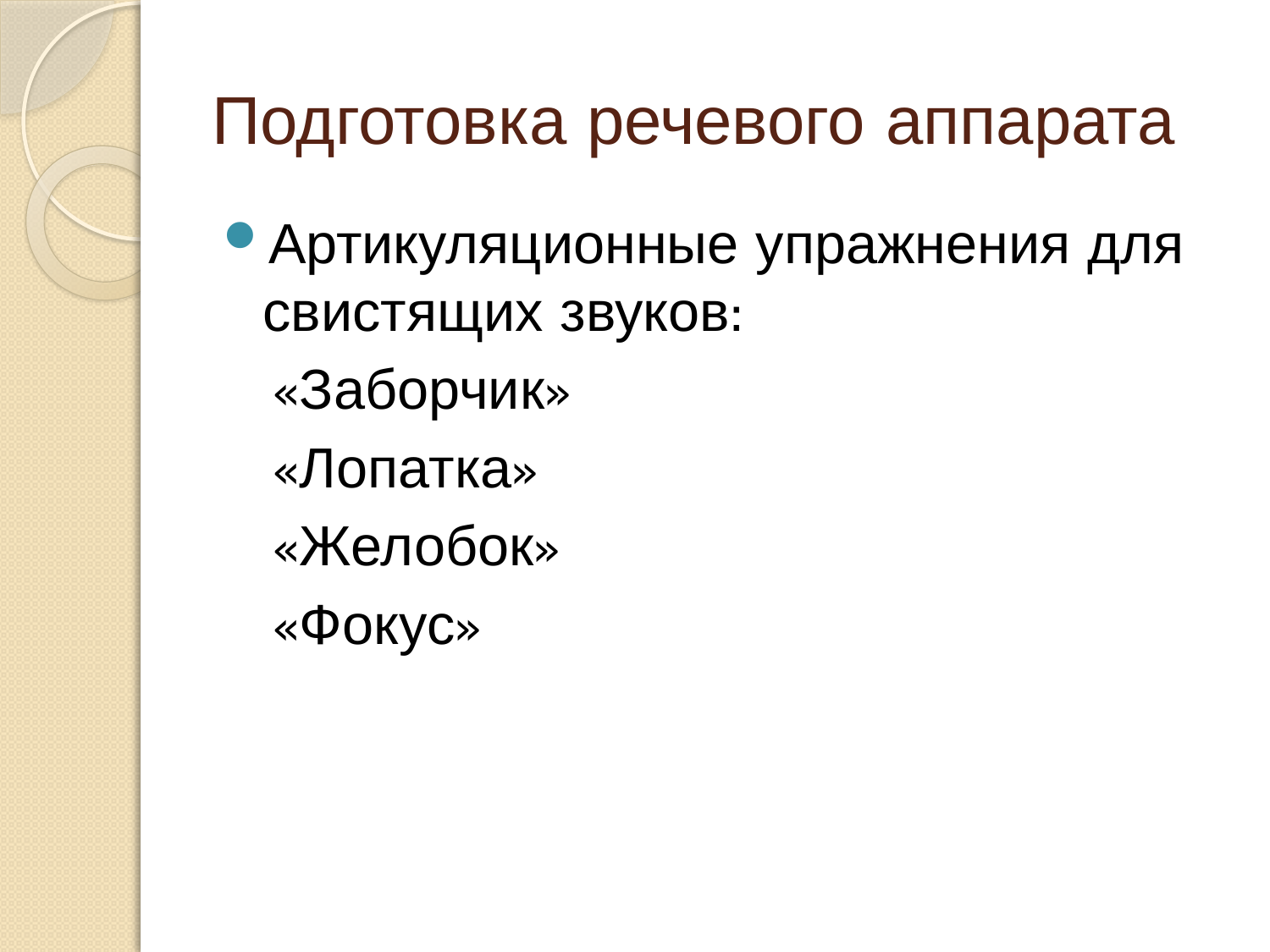

# Подготовка речевого аппарата
Артикуляционные упражнения для свистящих звуков:
   «Заборчик»
   «Лопатка»
   «Желобок»
   «Фокус»